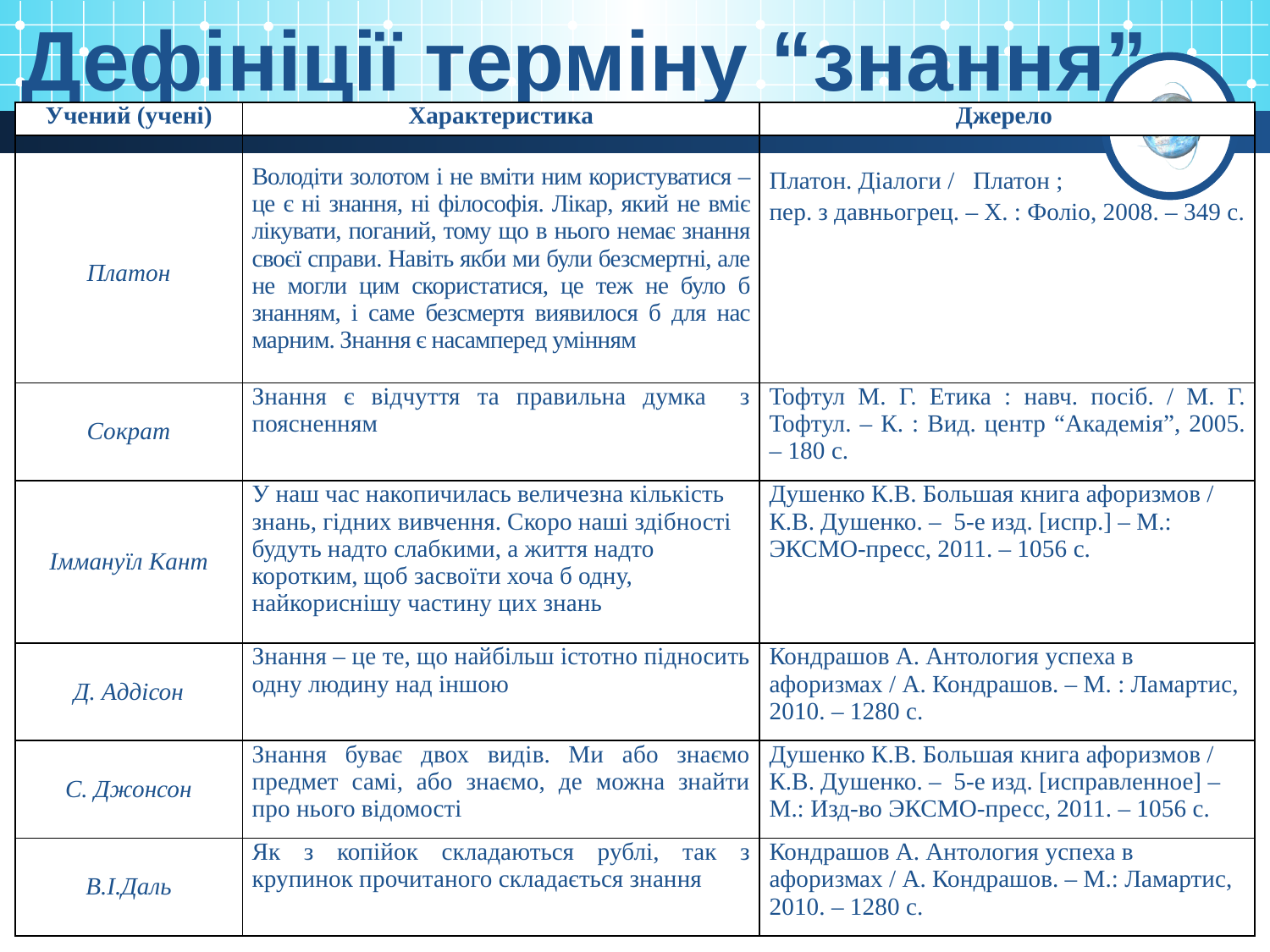

Дефініції терміну “знання”
| Учений (учені) | Характеристика | Джерело |
| --- | --- | --- |
| Платон | Володіти золотом і не вміти ним користуватися – це є ні знання, ні філософія. Лікар, який не вміє лікувати, поганий, тому що в нього немає знання своєї справи. Навіть якби ми були безсмертні, але не могли цим скористатися, це теж не було б знанням, і саме безсмертя виявилося б для нас марним. Знання є насамперед умінням | Платон. Діалоги / Платон ; пер. з давньогрец. – Х. : Фоліо, 2008. – 349 с. |
| Сократ | Знання є відчуття та правильна думка з поясненням | Тофтул М. Г. Етика : навч. посіб. / М. Г. Тофтул. – К. : Вид. центр “Академія”, 2005. – 180 с. |
| Іммануїл Кант | У наш час накопичилась величезна кількість знань, гідних вивчення. Скоро наші здібності будуть надто слабкими, а життя надто коротким, щоб засвоїти хоча б одну, найкориснішу частину цих знань | Душенко К.В. Большая книга афоризмов / К.В. Душенко. – 5-е изд. [испр.] – М.: ЭКСМО-пресс, 2011. – 1056 с. |
| Д. Аддісон | Знання – це те, що найбільш істотно підносить одну людину над іншою | Кондрашов А. Антология успеха в афоризмах / А. Кондрашов. – М. : Ламартис, 2010. – 1280 с. |
| С. Джонсон | Знання буває двох видів. Ми або знаємо предмет самі, або знаємо, де можна знайти про нього відомості | Душенко К.В. Большая книга афоризмов / К.В. Душенко. – 5-е изд. [исправленное] – М.: Изд-во ЭКСМО-пресс, 2011. – 1056 с. |
| В.І.Даль | Як з копійок складаються рублі, так з крупинок прочитаного складається знання | Кондрашов А. Антология успеха в афоризмах / А. Кондрашов. – М.: Ламартис, 2010. – 1280 с. |